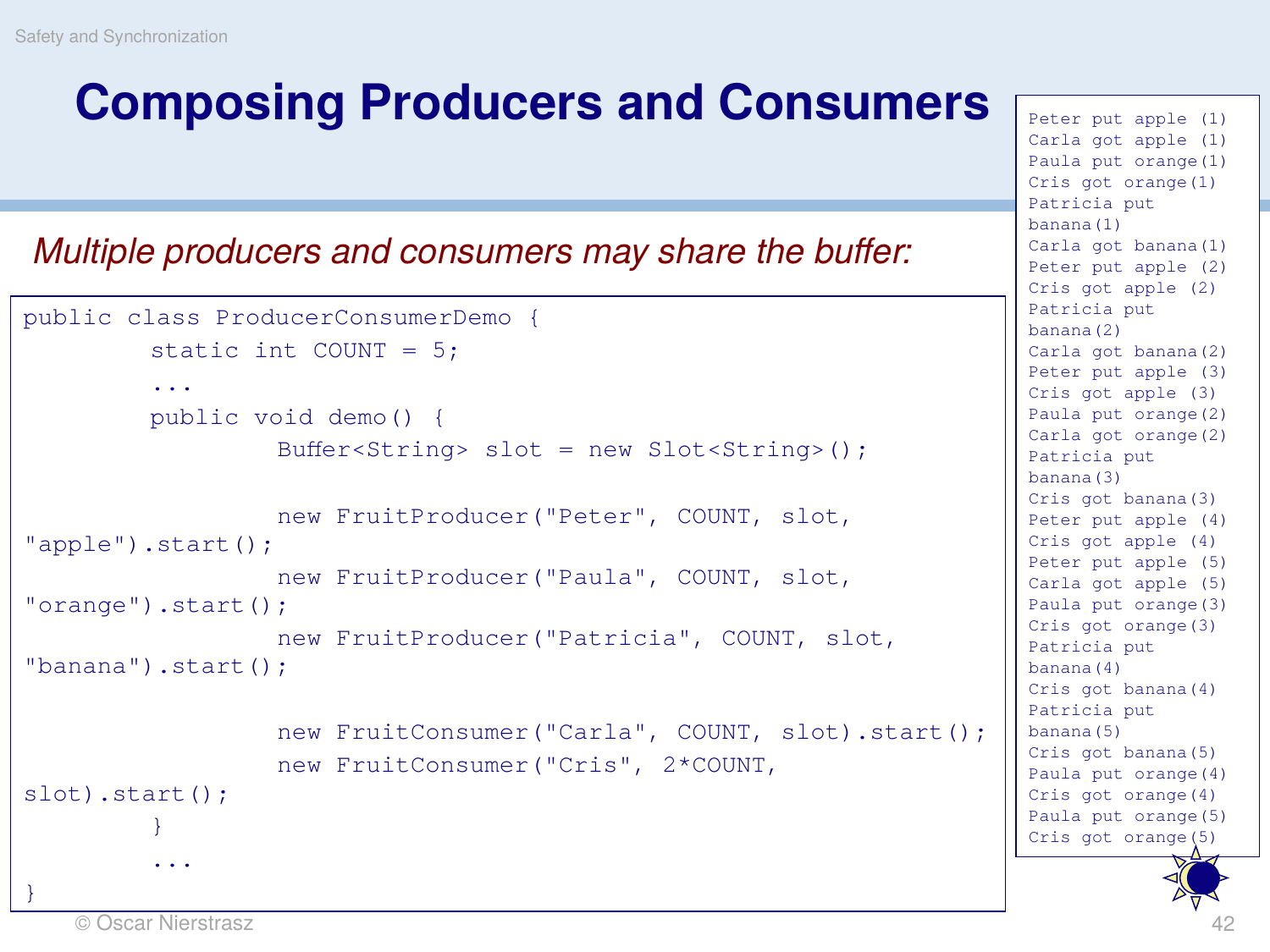

Safety and Synchronization
# Composing Producers and Consumers
Peter put apple (1)
Carla got apple (1)
Paula put orange(1)
Cris got orange(1)
Patricia put banana(1)
Carla got banana(1)
Peter put apple (2)
Cris got apple (2)
Patricia put banana(2)
Carla got banana(2)
Peter put apple (3)
Cris got apple (3)
Paula put orange(2)
Carla got orange(2)
Patricia put banana(3)
Cris got banana(3)
Peter put apple (4)
Cris got apple (4)
Peter put apple (5)
Carla got apple (5)
Paula put orange(3)
Cris got orange(3)
Patricia put banana(4)
Cris got banana(4)
Patricia put banana(5)
Cris got banana(5)
Paula put orange(4)
Cris got orange(4)
Paula put orange(5)
Cris got orange(5)
Multiple producers and consumers may share the buffer:
public class ProducerConsumerDemo {
	static int COUNT = 5;
	...
	public void demo() {
		Buffer<String> slot = new Slot<String>();

		new FruitProducer("Peter", COUNT, slot, "apple").start();
		new FruitProducer("Paula", COUNT, slot, "orange").start();
		new FruitProducer("Patricia", COUNT, slot, "banana").start();

		new FruitConsumer("Carla", COUNT, slot).start();
		new FruitConsumer("Cris", 2*COUNT, slot).start();
	}
	...
}

© Oscar Nierstrasz
42